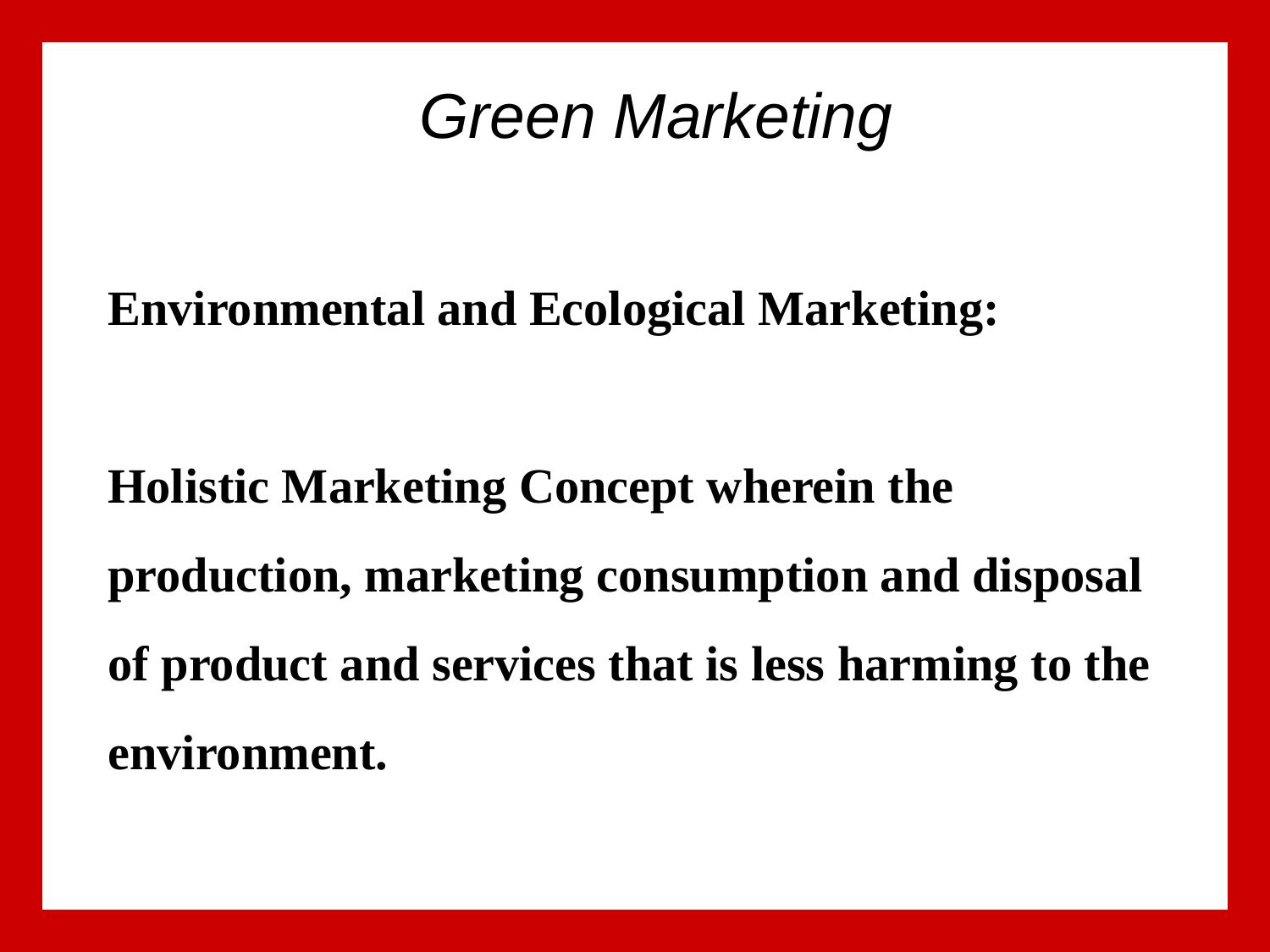

Green Marketing
# Environmental and Ecological Marketing: Holistic Marketing Concept wherein the production, marketing consumption and disposal of product and services that is less harming to the environment.